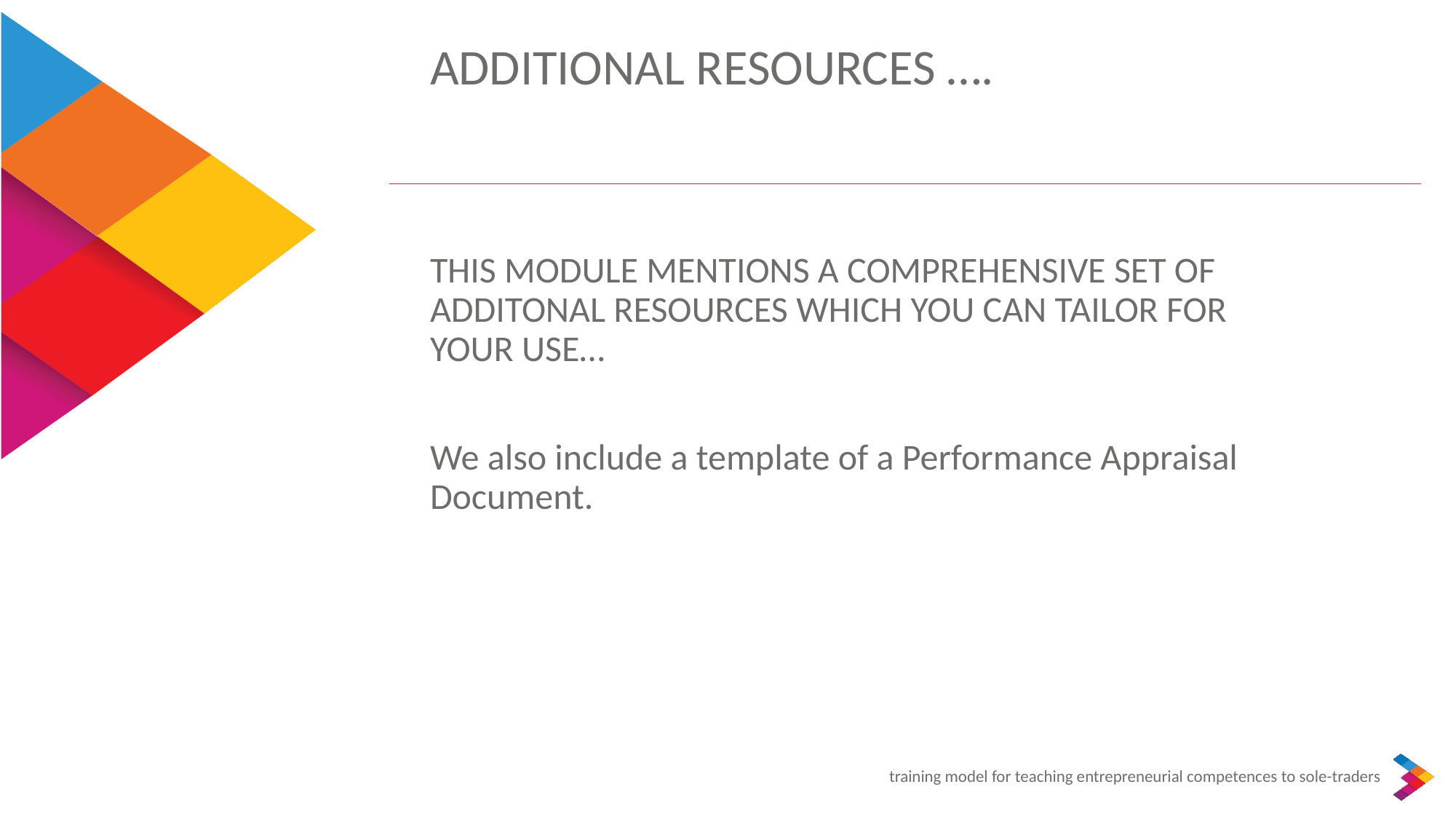

ADDITIONAL RESOURCES ….

THIS MODULE MENTIONS A COMPREHENSIVE SET OF ADDITONAL RESOURCES WHICH YOU CAN TAILOR FOR YOUR USE…

We also include a template of a Performance Appraisal Document.